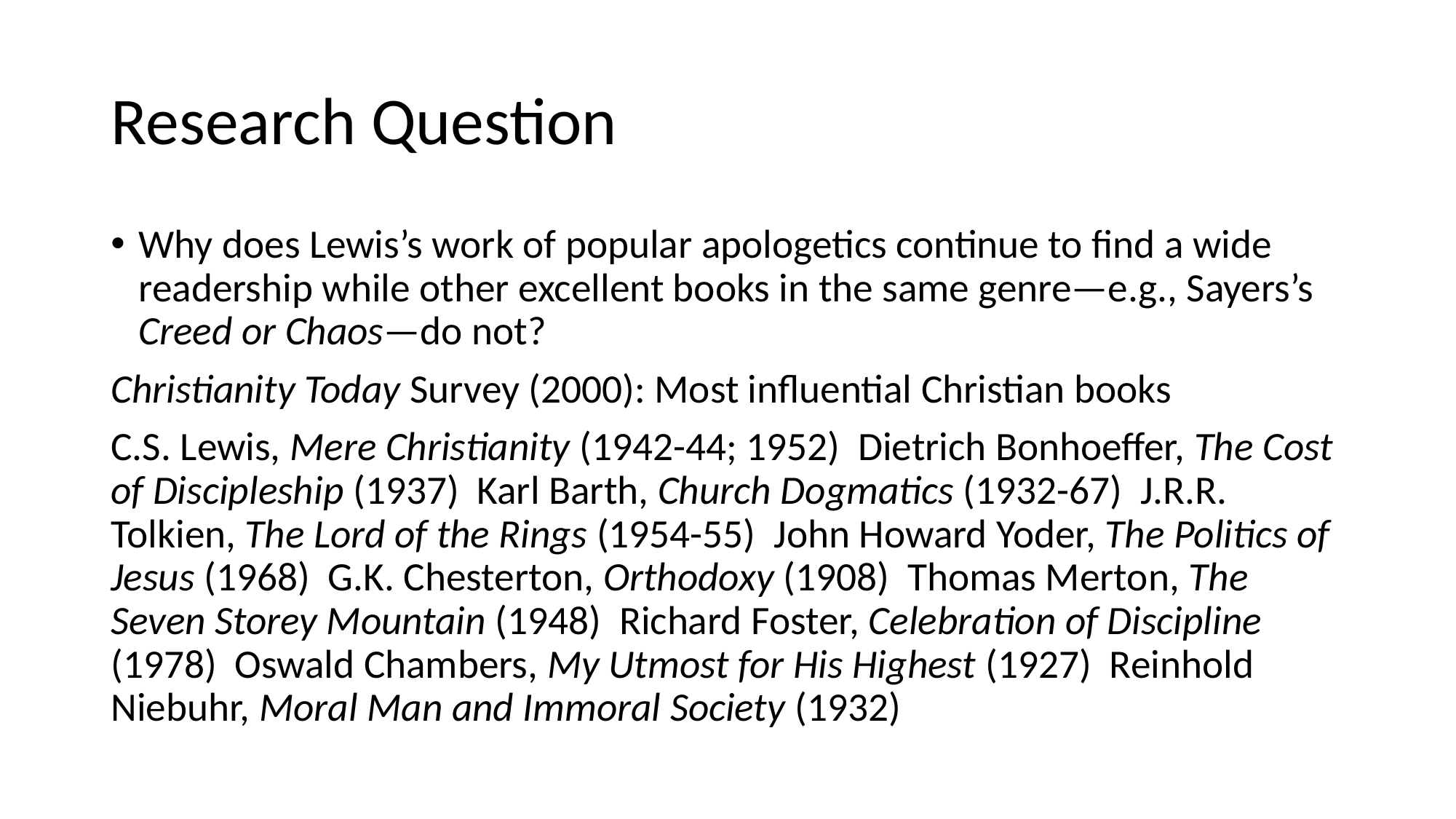

# Research Question
Why does Lewis’s work of popular apologetics continue to find a wide readership while other excellent books in the same genre—e.g., Sayers’s Creed or Chaos—do not?
Christianity Today Survey (2000): Most influential Christian books
C.S. Lewis, Mere Christianity (1942-44; 1952)  Dietrich Bonhoeffer, The Cost of Discipleship (1937)  Karl Barth, Church Dogmatics (1932-67)  J.R.R. Tolkien, The Lord of the Rings (1954-55)  John Howard Yoder, The Politics of Jesus (1968)  G.K. Chesterton, Orthodoxy (1908)  Thomas Merton, The Seven Storey Mountain (1948)  Richard Foster, Celebration of Discipline (1978)  Oswald Chambers, My Utmost for His Highest (1927)  Reinhold Niebuhr, Moral Man and Immoral Society (1932)